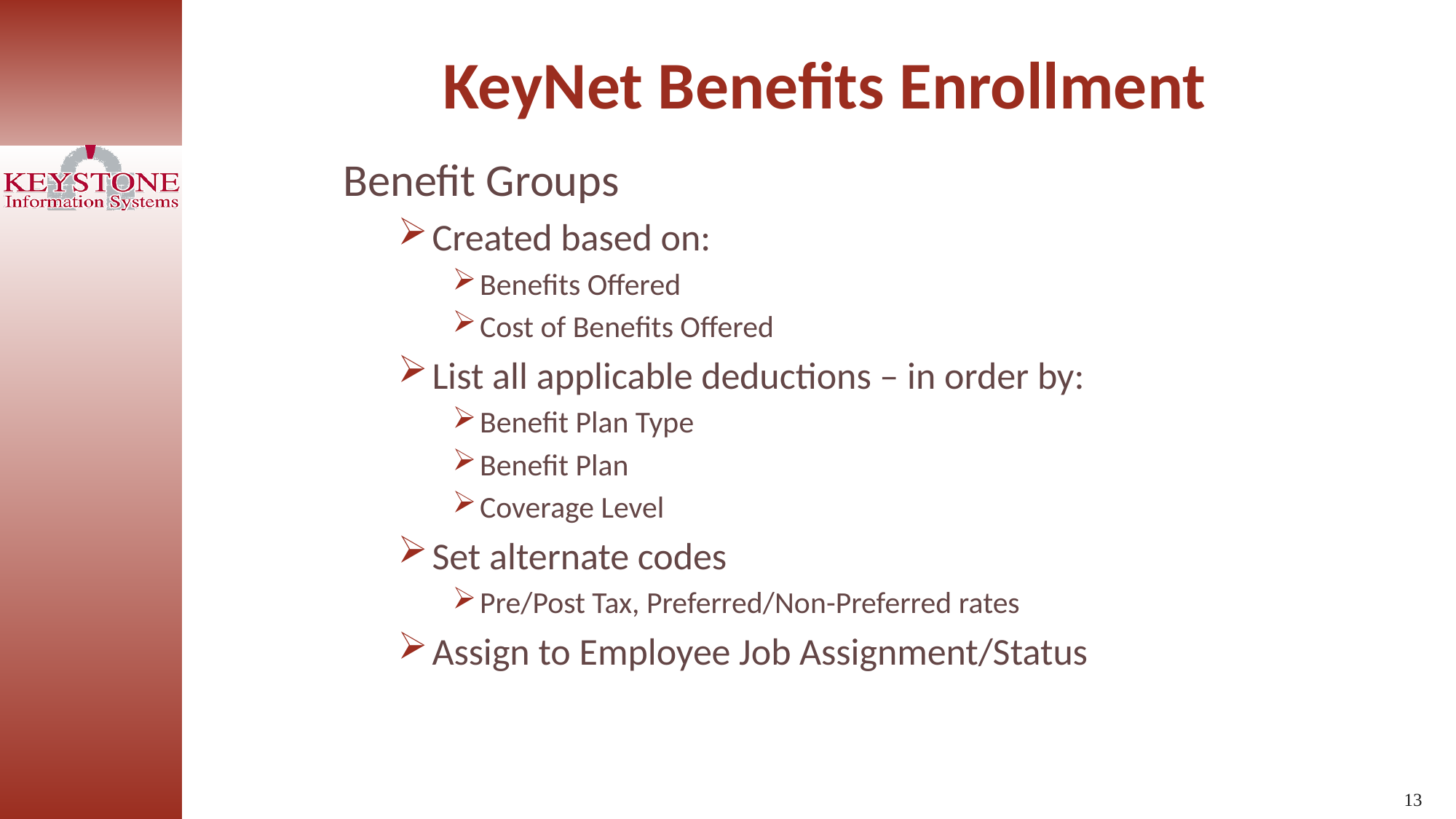

KeyNet Benefits Enrollment
Benefit Groups
Created based on:
Benefits Offered
Cost of Benefits Offered
List all applicable deductions – in order by:
Benefit Plan Type
Benefit Plan
Coverage Level
Set alternate codes
Pre/Post Tax, Preferred/Non-Preferred rates
Assign to Employee Job Assignment/Status

13